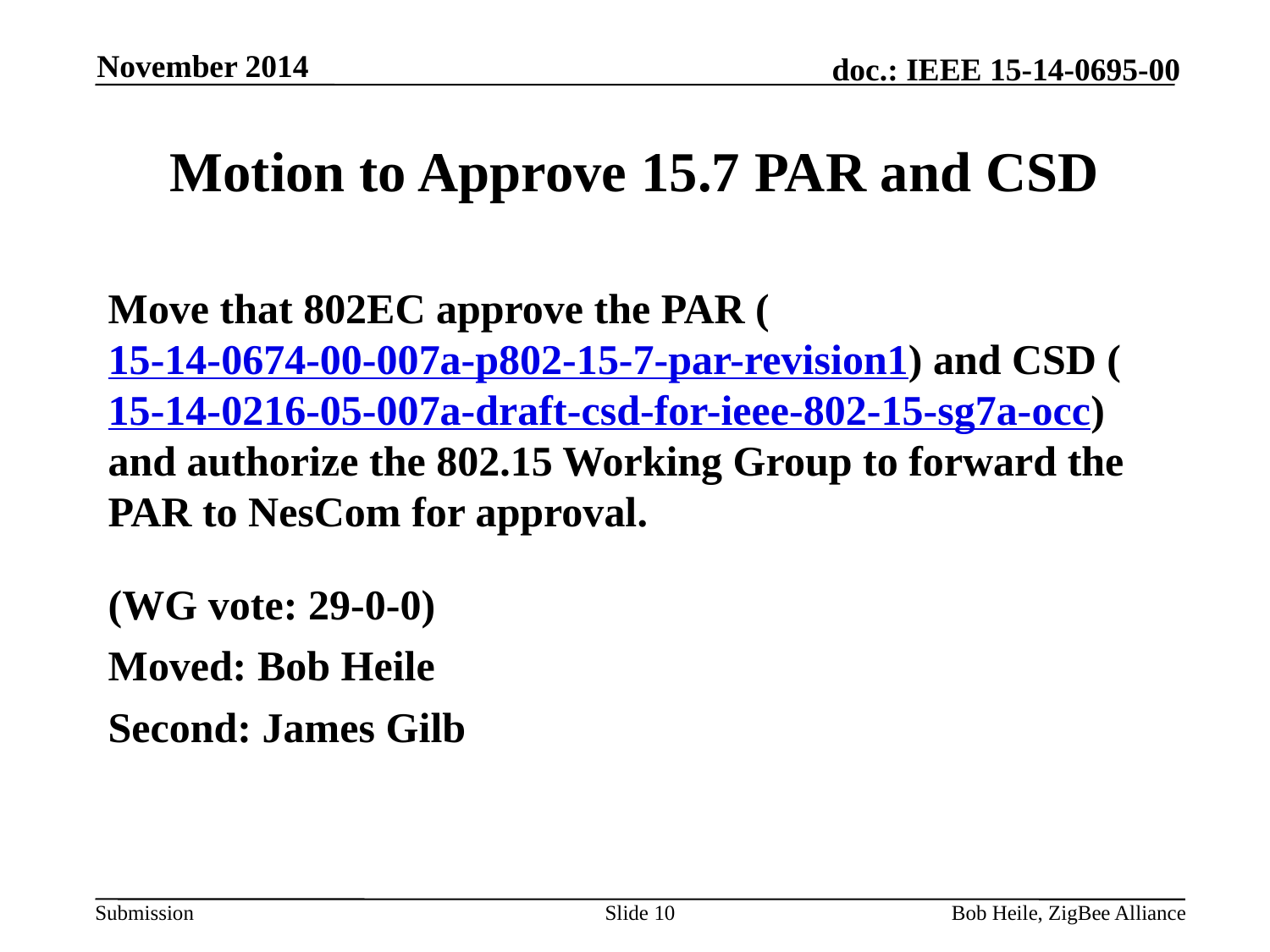

November 2014
# Motion to Approve 15.7 PAR and CSD
Move that 802EC approve the PAR (15-14-0674-00-007a-p802-15-7-par-revision1) and CSD (15-14-0216-05-007a-draft-csd-for-ieee-802-15-sg7a-occ) and authorize the 802.15 Working Group to forward the PAR to NesCom for approval.

(WG vote: 29-0-0)
Moved: Bob Heile
Second: James Gilb
Slide 10
Bob Heile, ZigBee Alliance